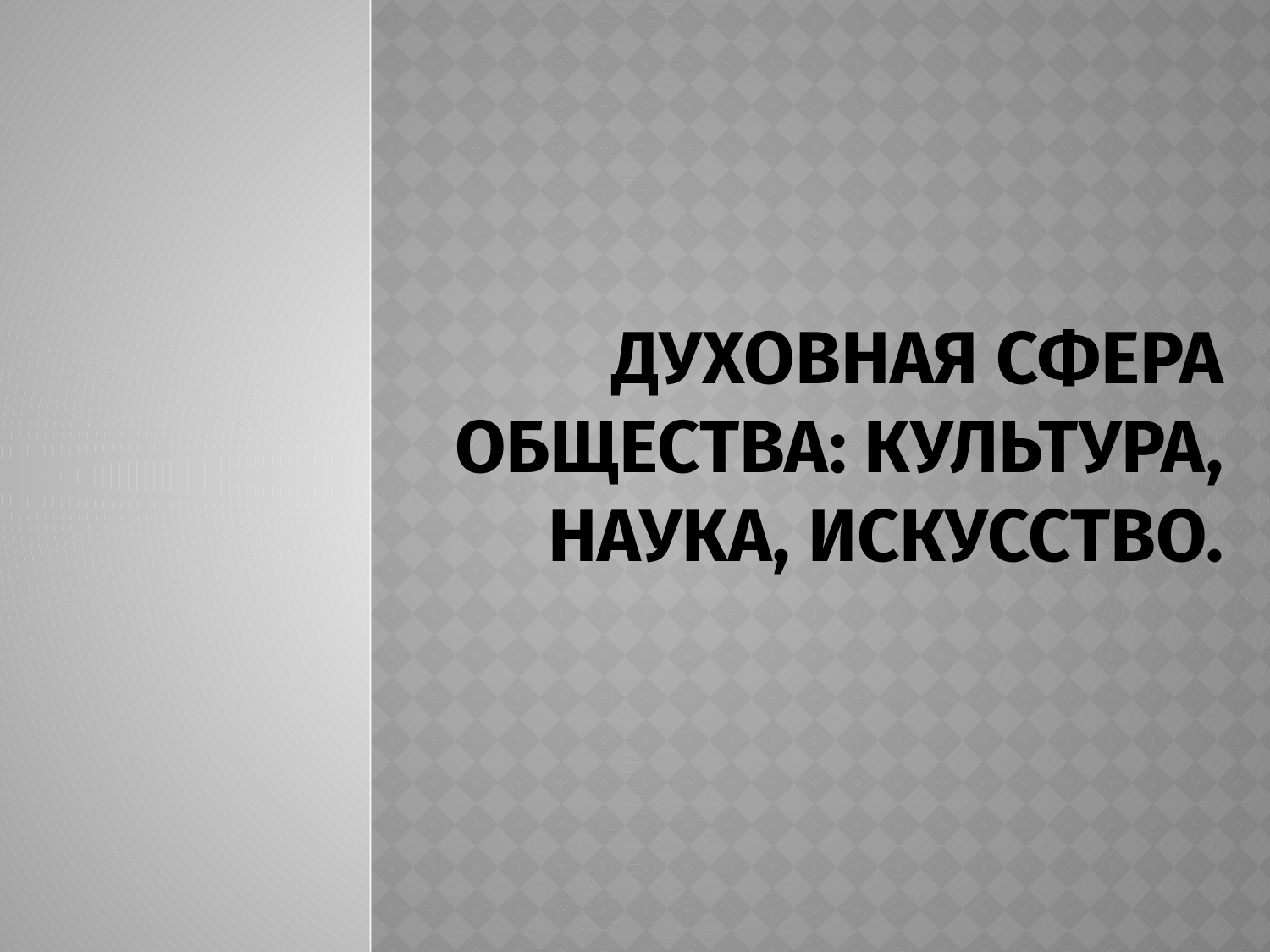

# Духовная сфера общества: культура, наука, искусство.